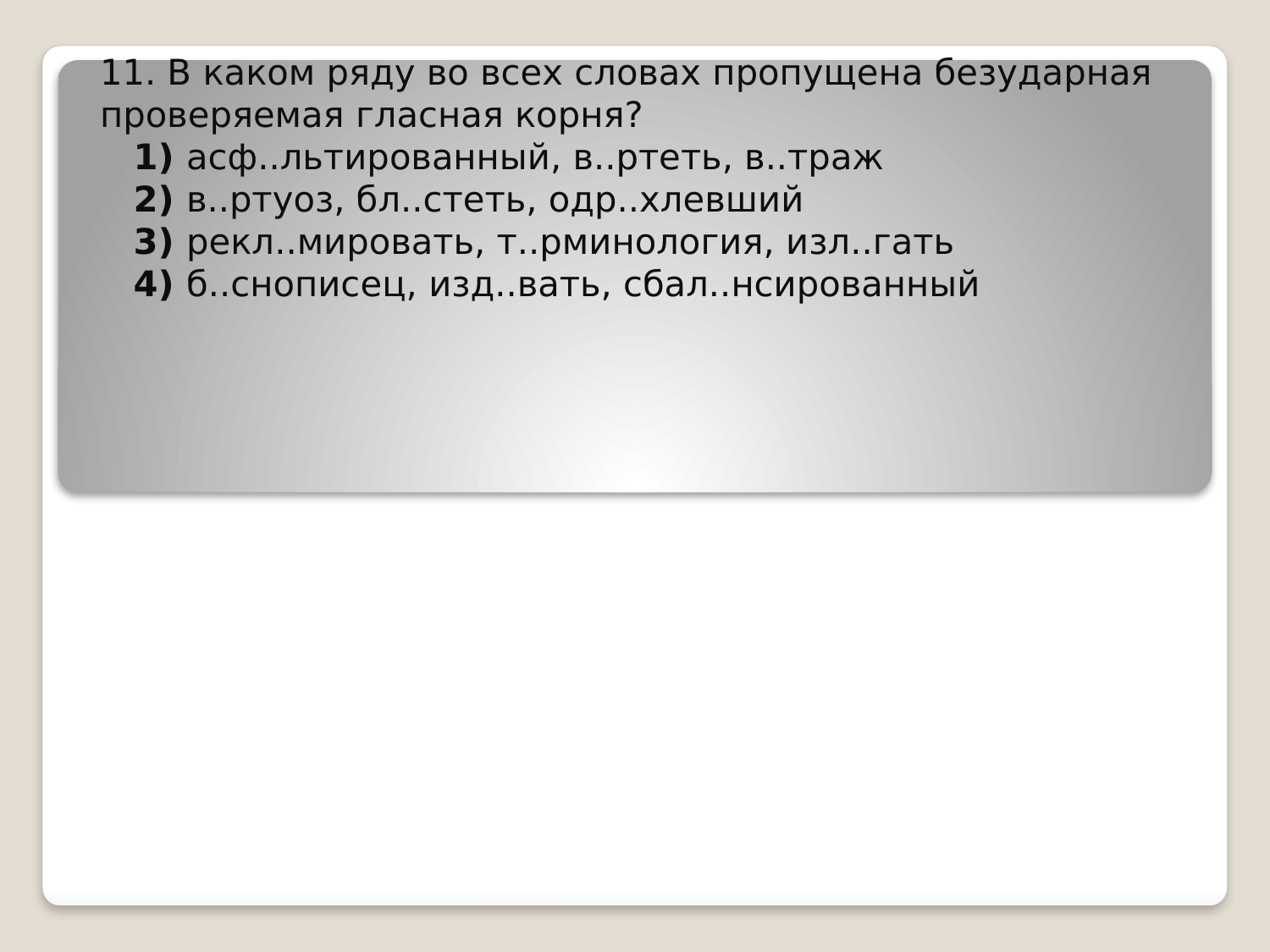

11. В каком ряду во всех словах пропущена безударная проверяемая гласная корня?
   1) асф..льтированный, в..ртеть, в..траж
   2) в..ртуоз, бл..стеть, одр..хлевший
   3) рекл..мировать, т..рминология, изл..гать
   4) б..снописец, изд..вать, сбал..нсированный